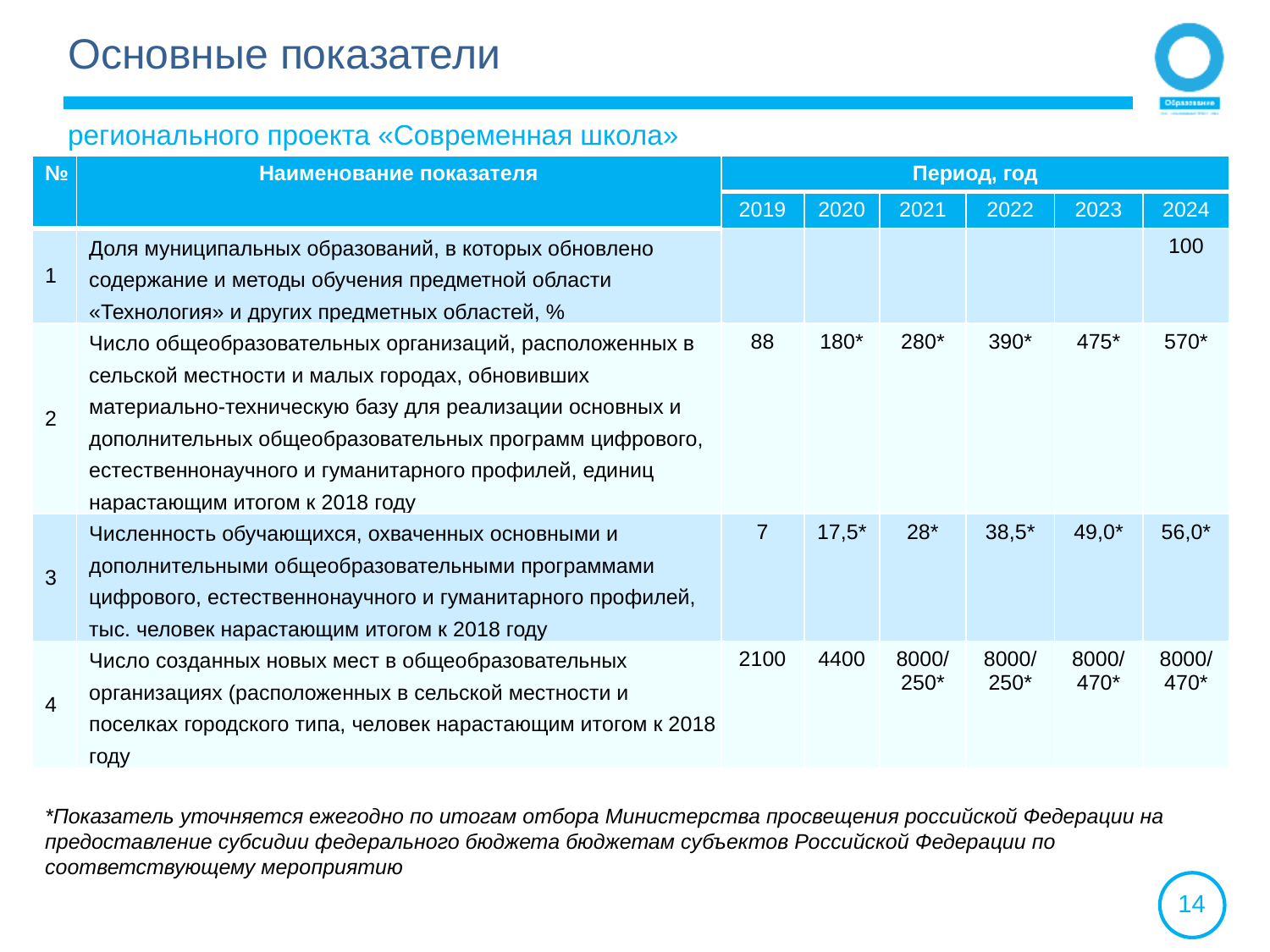

Основные показатели
регионального проекта «Современная школа»
| № | Наименование показателя | Период, год |  |  |  |  |  |
| --- | --- | --- | --- | --- | --- | --- | --- |
|  |  | 2019 | 2020 | 2021 | 2022 | 2023 | 2024 |
| 1 | Доля муниципальных образований, в которых обновлено содержание и методы обучения предметной области «Технология» и других предметных областей, % |  |  |  |  |  | 100 |
| 2 | Число общеобразовательных организаций, расположенных в сельской местности и малых городах, обновивших материально-техническую базу для реализации основных и дополнительных общеобразовательных программ цифрового, естественнонаучного и гуманитарного профилей, единиц нарастающим итогом к 2018 году | 88 | 180\* | 280\* | 390\* | 475\* | 570\* |
| 3 | Численность обучающихся, охваченных основными и дополнительными общеобразовательными программами цифрового, естественнонаучного и гуманитарного профилей, тыс. человек нарастающим итогом к 2018 году | 7 | 17,5\* | 28\* | 38,5\* | 49,0\* | 56,0\* |
| 4 | Число созданных новых мест в общеобразовательных организациях (расположенных в сельской местности и поселках городского типа, человек нарастающим итогом к 2018 году | 2100 | 4400 | 8000/250\* | 8000/250\* | 8000/470\* | 8000/470\* |
*Показатель уточняется ежегодно по итогам отбора Министерства просвещения российской Федерации на предоставление субсидии федерального бюджета бюджетам субъектов Российской Федерации по соответствующему мероприятию